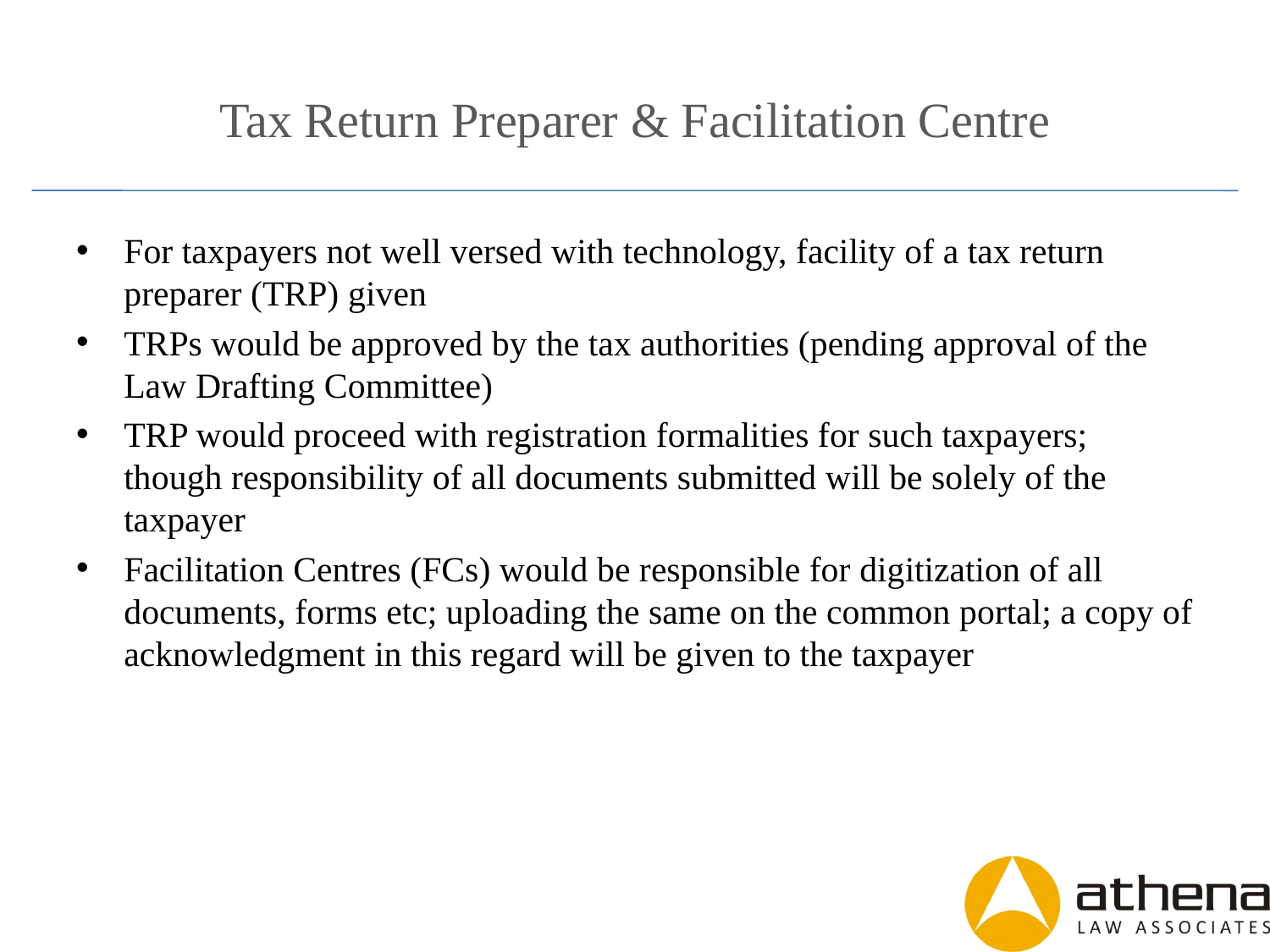

# Tax Return Preparer & Facilitation Centre
For taxpayers not well versed with technology, facility of a tax return preparer (TRP) given
TRPs would be approved by the tax authorities (pending approval of the Law Drafting Committee)
TRP would proceed with registration formalities for such taxpayers; though responsibility of all documents submitted will be solely of the taxpayer
Facilitation Centres (FCs) would be responsible for digitization of all documents, forms etc; uploading the same on the common portal; a copy of acknowledgment in this regard will be given to the taxpayer